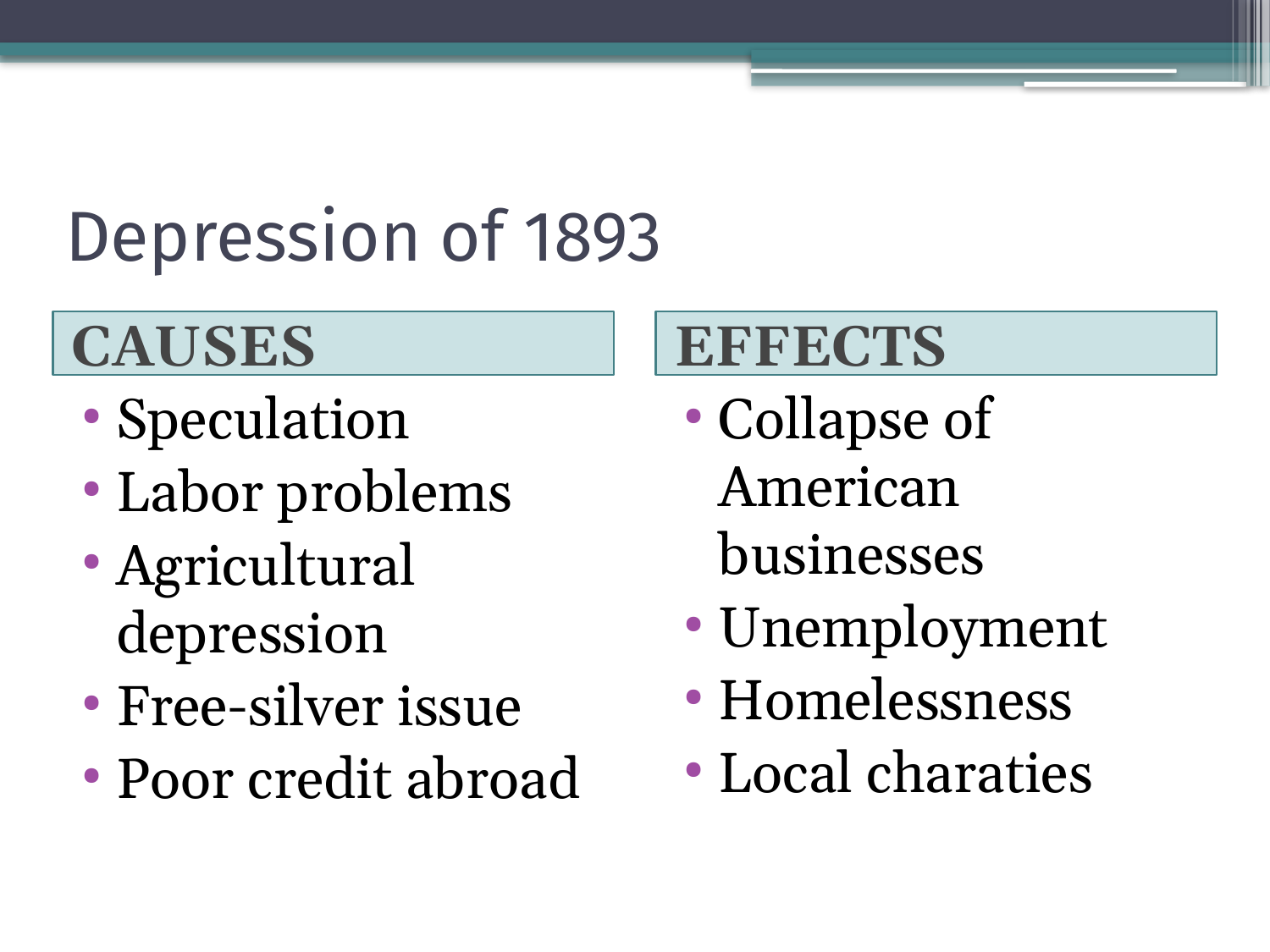

# Depression of 1893
CAUSES
EFFECTS
Speculation
Labor problems
Agricultural depression
Free-silver issue
Poor credit abroad
Collapse of American businesses
Unemployment
Homelessness
Local charaties